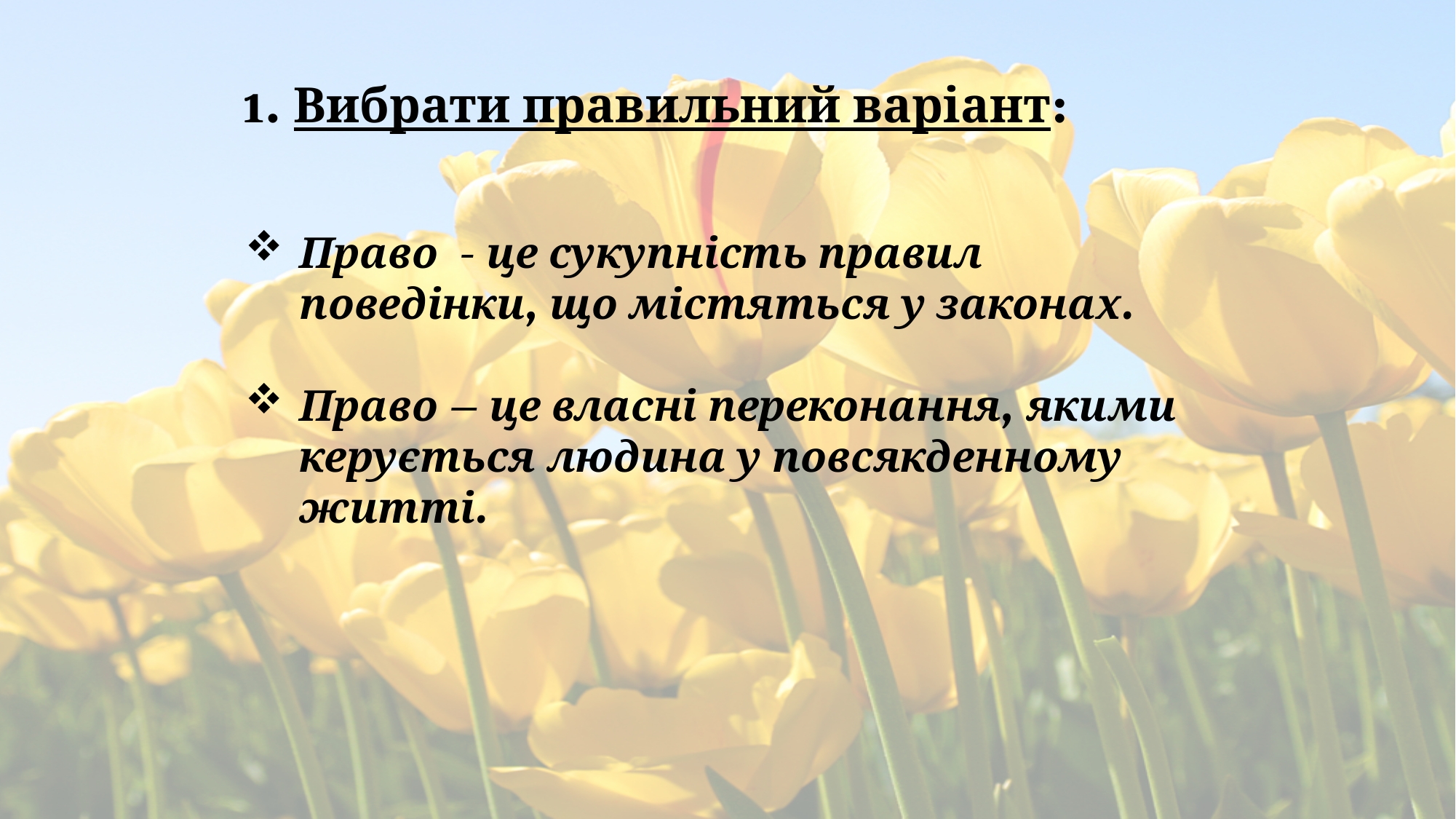

1. Вибрати правильний варіант:
Право  - це сукупність правил поведінки, що містяться у законах.

Право – це власні переконання, якими керується людина у повсякденному житті.